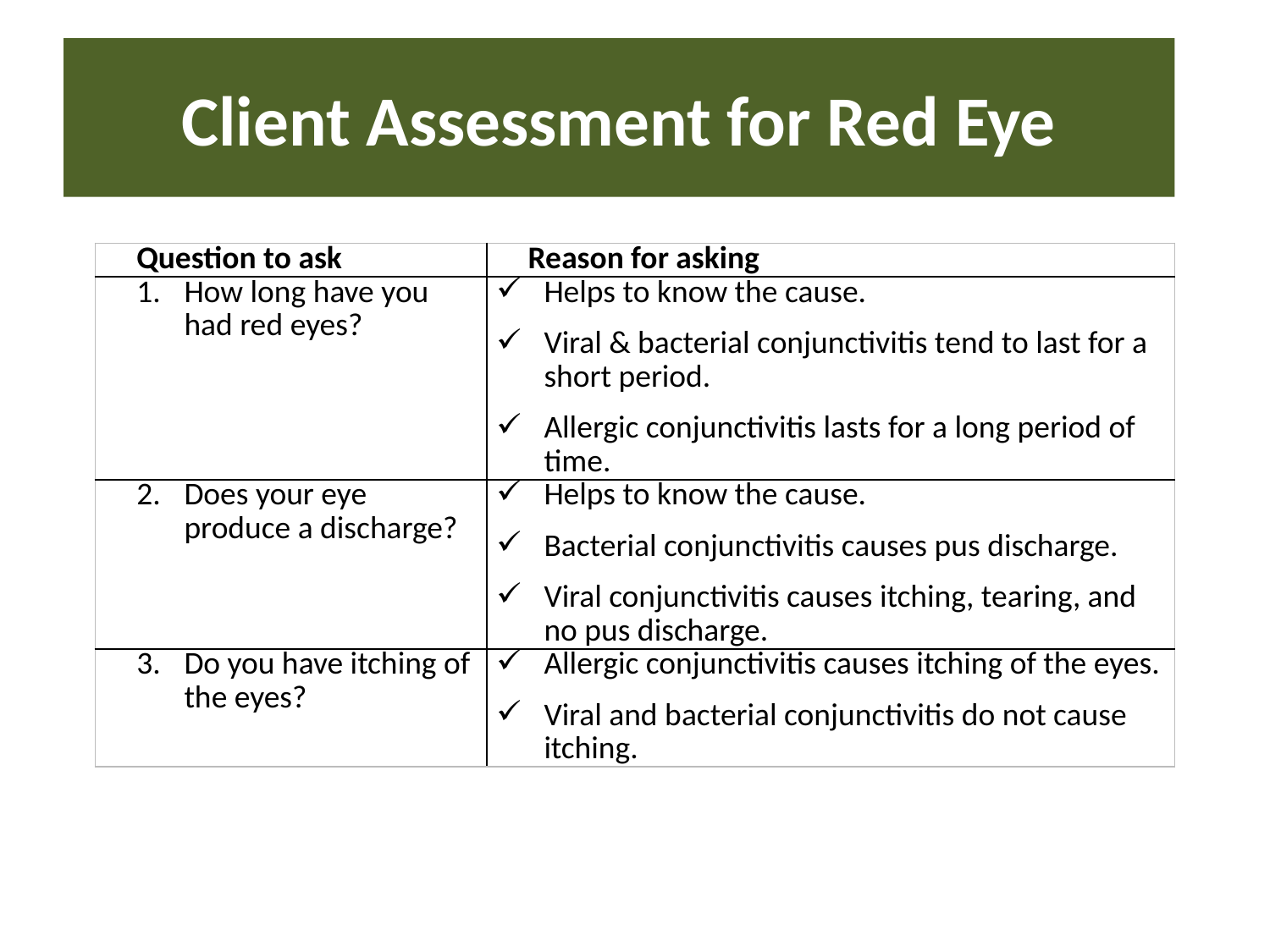

# Client Assessment for Red Eye
| Question to ask | Reason for asking |
| --- | --- |
| How long have you had red eyes? | Helps to know the cause. Viral & bacterial conjunctivitis tend to last for a short period. Allergic conjunctivitis lasts for a long period of time. |
| Does your eye produce a discharge? | Helps to know the cause. Bacterial conjunctivitis causes pus discharge. Viral conjunctivitis causes itching, tearing, and no pus discharge. |
| Do you have itching of the eyes? | Allergic conjunctivitis causes itching of the eyes. Viral and bacterial conjunctivitis do not cause itching. |